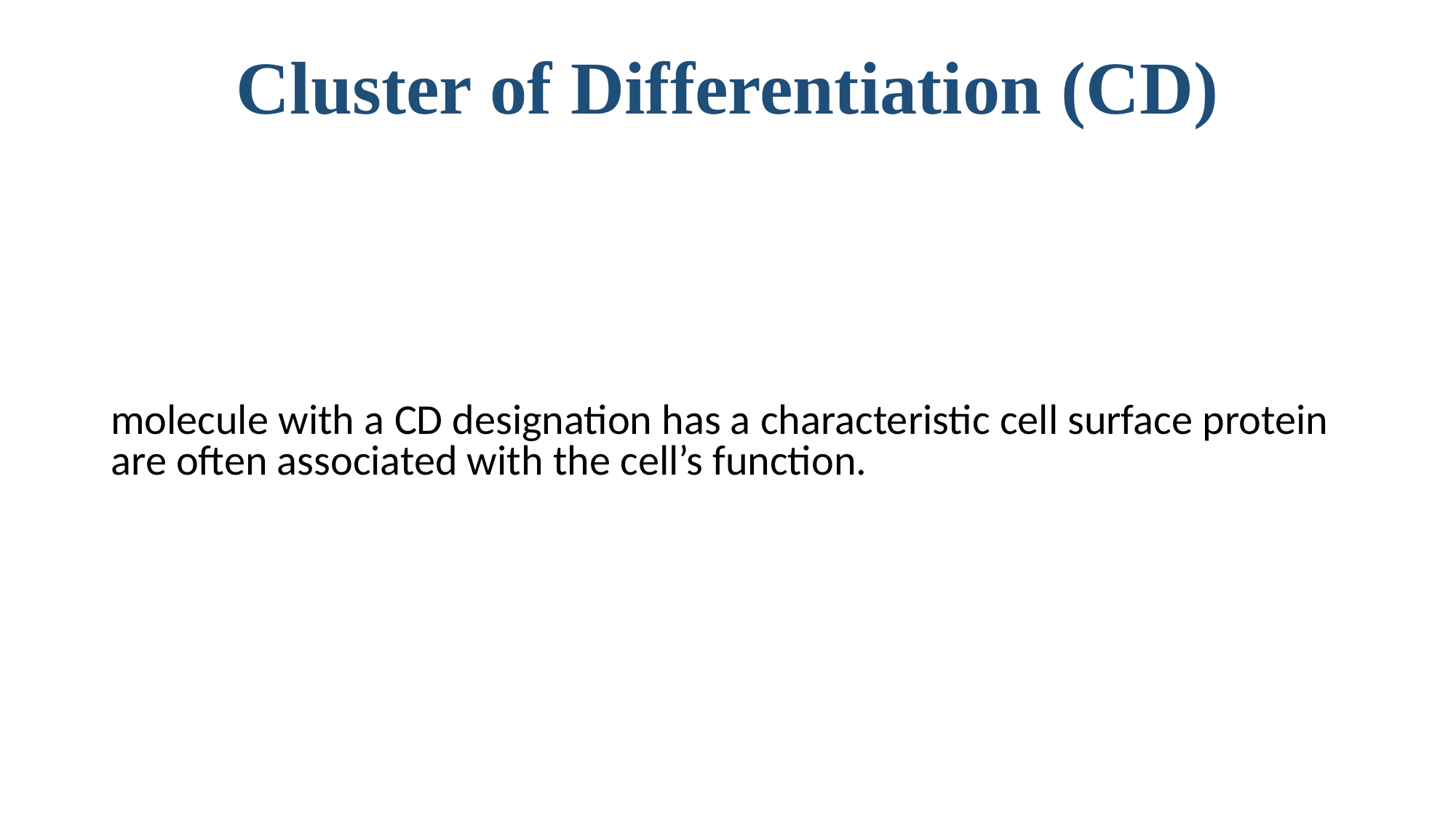

# (CD) Cluster of Differentiation

molecule with a CD designation has a characteristic cell surface protein are often associated with the cell’s function.